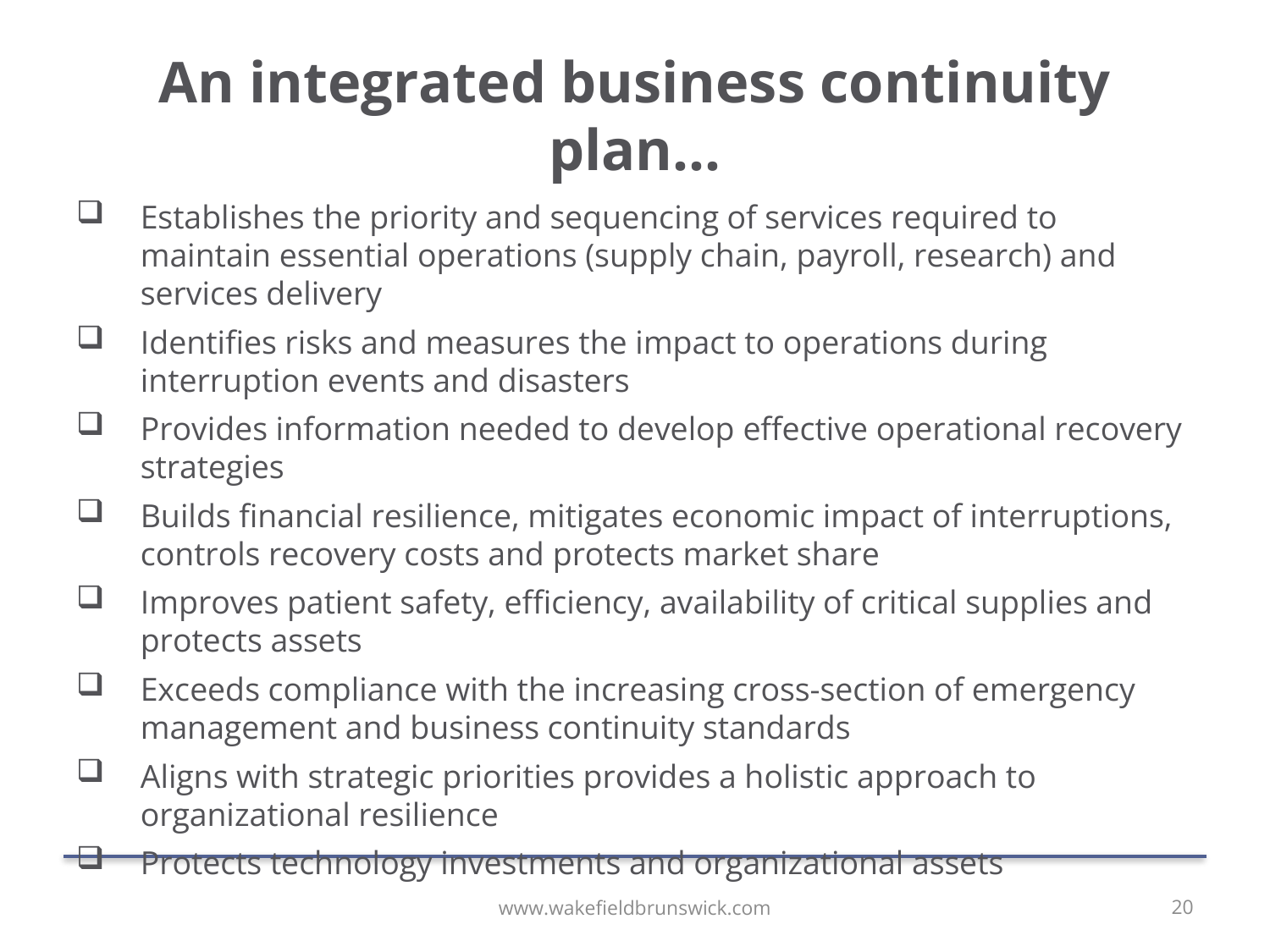

# An integrated business continuity plan...
Establishes the priority and sequencing of services required to maintain essential operations (supply chain, payroll, research) and services delivery
Identifies risks and measures the impact to operations during interruption events and disasters
Provides information needed to develop effective operational recovery strategies
Builds financial resilience, mitigates economic impact of interruptions, controls recovery costs and protects market share
Improves patient safety, efficiency, availability of critical supplies and protects assets
Exceeds compliance with the increasing cross-section of emergency management and business continuity standards
Aligns with strategic priorities provides a holistic approach to organizational resilience
Protects technology investments and organizational assets

www.wakefieldbrunswick.com
20